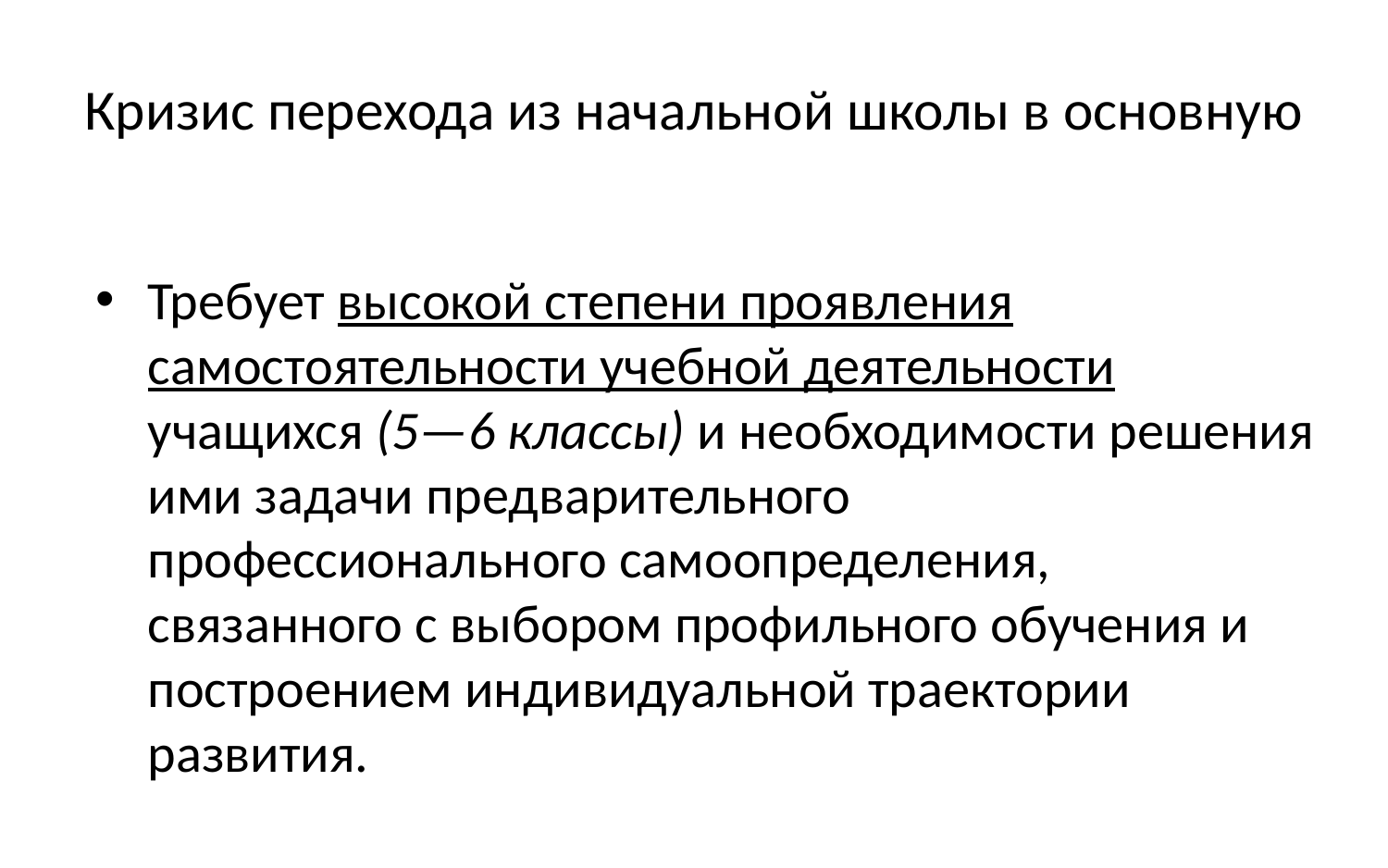

# Кризис перехода из начальной школы в основную
Требует высокой степени проявления самостоятельности учебной деятельности учащихся (5—6 классы) и необходимости решения ими задачи предварительного профессионального самоопределения, связанного с выбором профильного обучения и построением индивидуальной траектории развития.